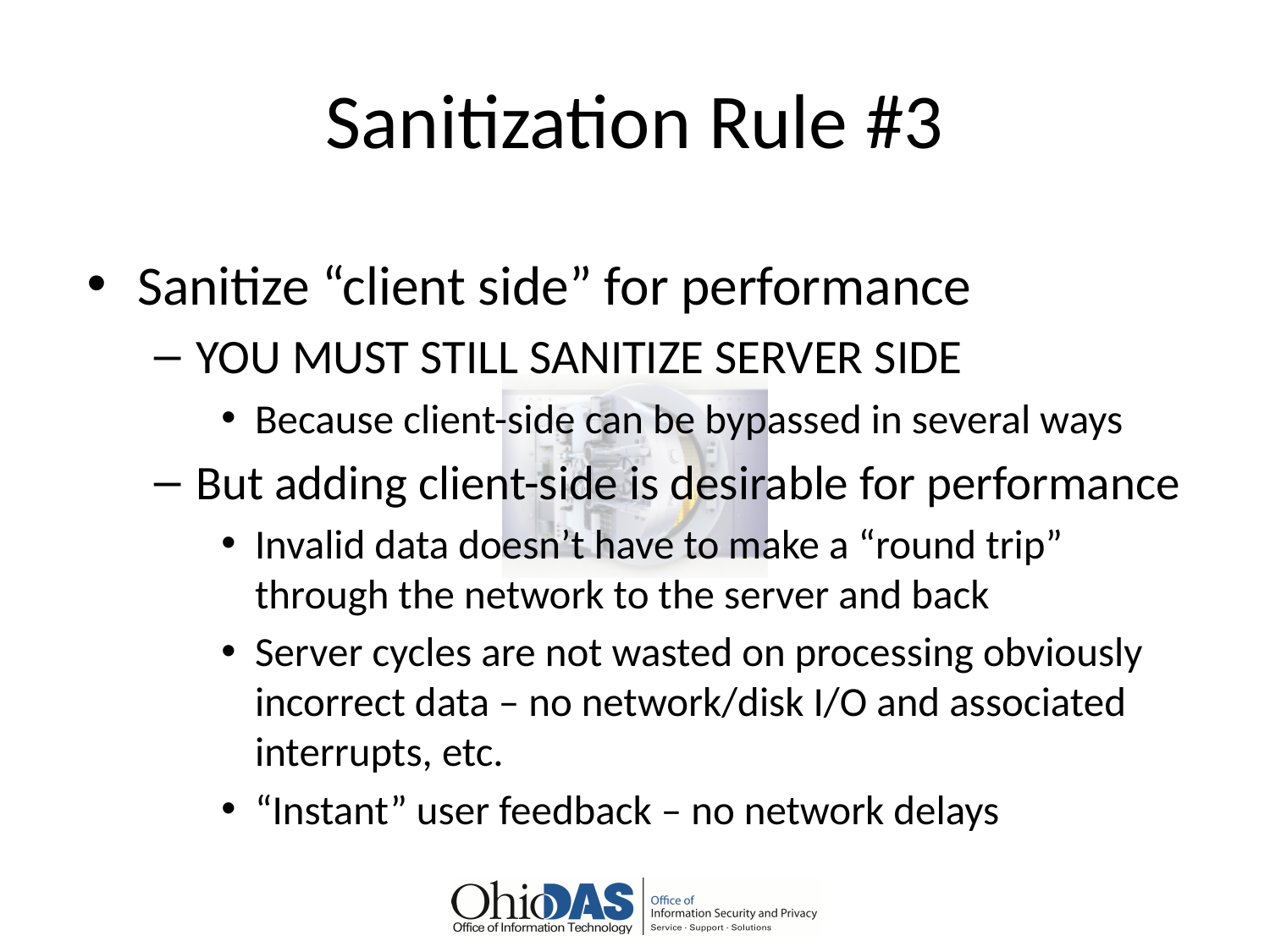

# Sanitization Rule #3
Sanitize “client side” for performance
YOU MUST STILL SANITIZE SERVER SIDE
Because client-side can be bypassed in several ways
But adding client-side is desirable for performance
Invalid data doesn’t have to make a “round trip” through the network to the server and back
Server cycles are not wasted on processing obviously incorrect data – no network/disk I/O and associated interrupts, etc.
“Instant” user feedback – no network delays